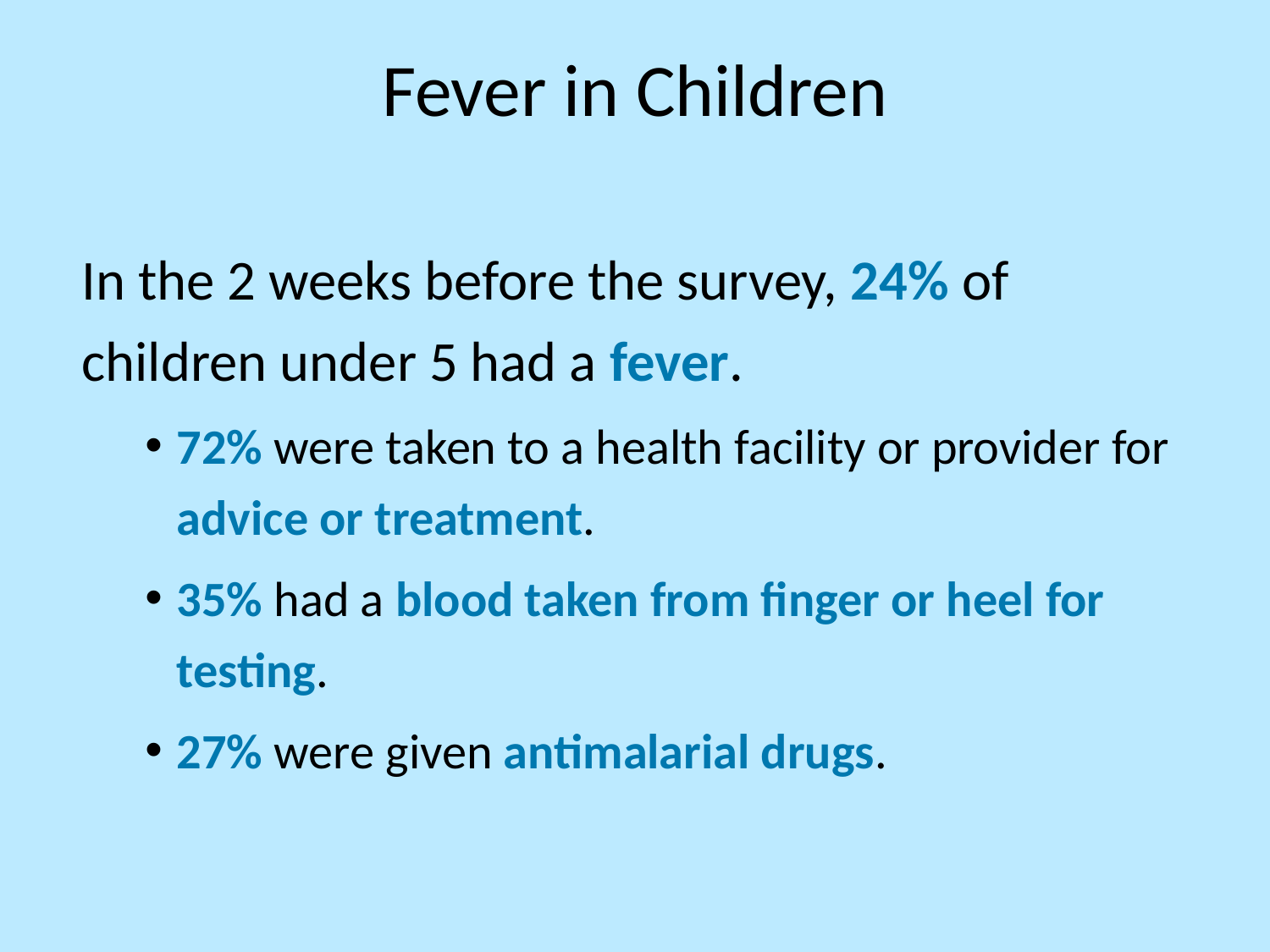

# Fever in Children
In the 2 weeks before the survey, 24% of children under 5 had a fever.
72% were taken to a health facility or provider for advice or treatment.
35% had a blood taken from finger or heel for testing.
27% were given antimalarial drugs.